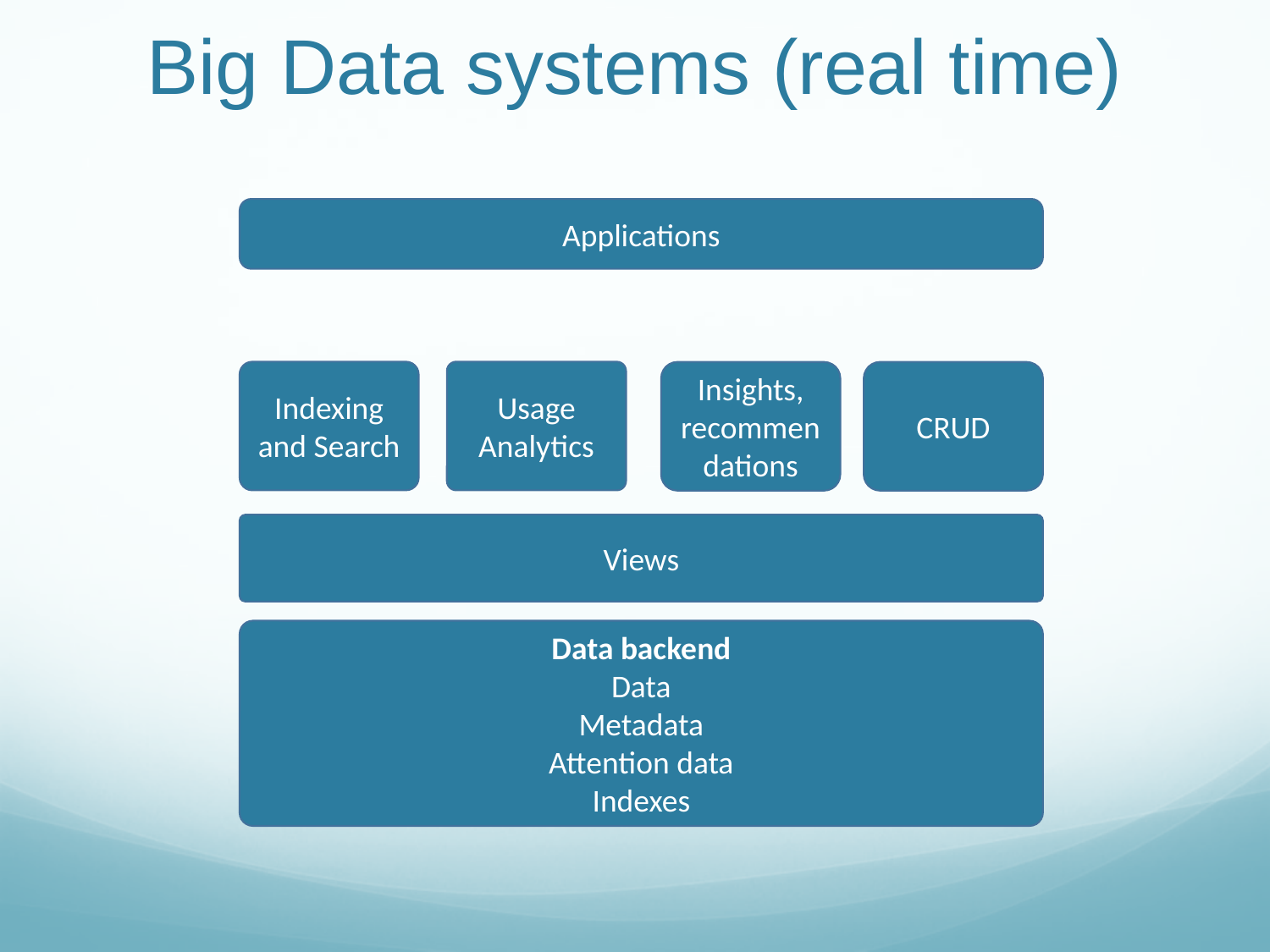

# Big Data systems (real time)
Applications

Indexing and Search
Usage Analytics
Insights, recommendations
CRUD
Views
Data backend
Data
Metadata
Attention data
Indexes